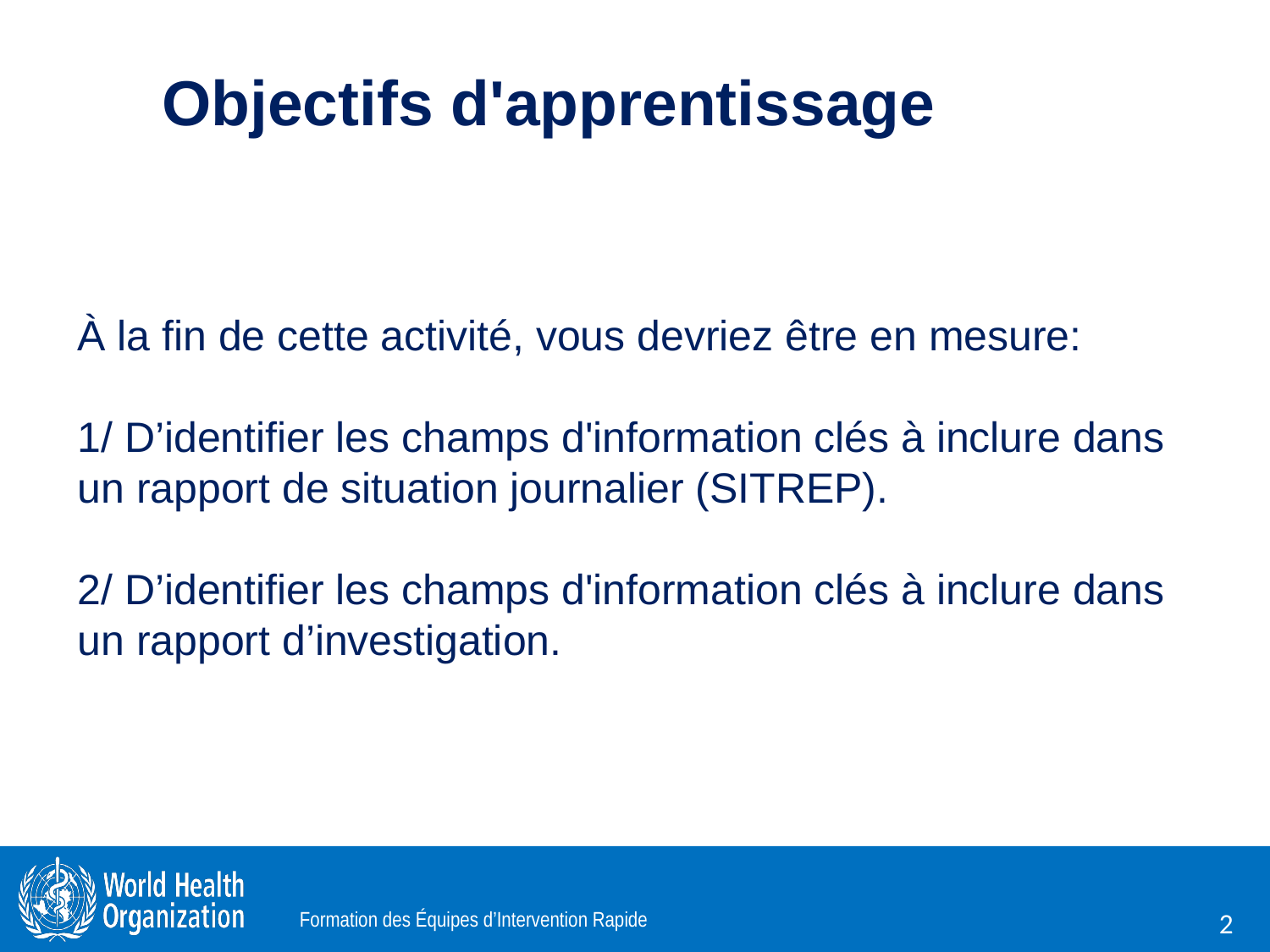

Objectifs d'apprentissage
# À la fin de cette activité, vous devriez être en mesure: 1/ D’identifier les champs d'information clés à inclure dans un rapport de situation journalier (SITREP). 2/ D’identifier les champs d'information clés à inclure dans un rapport d’investigation.